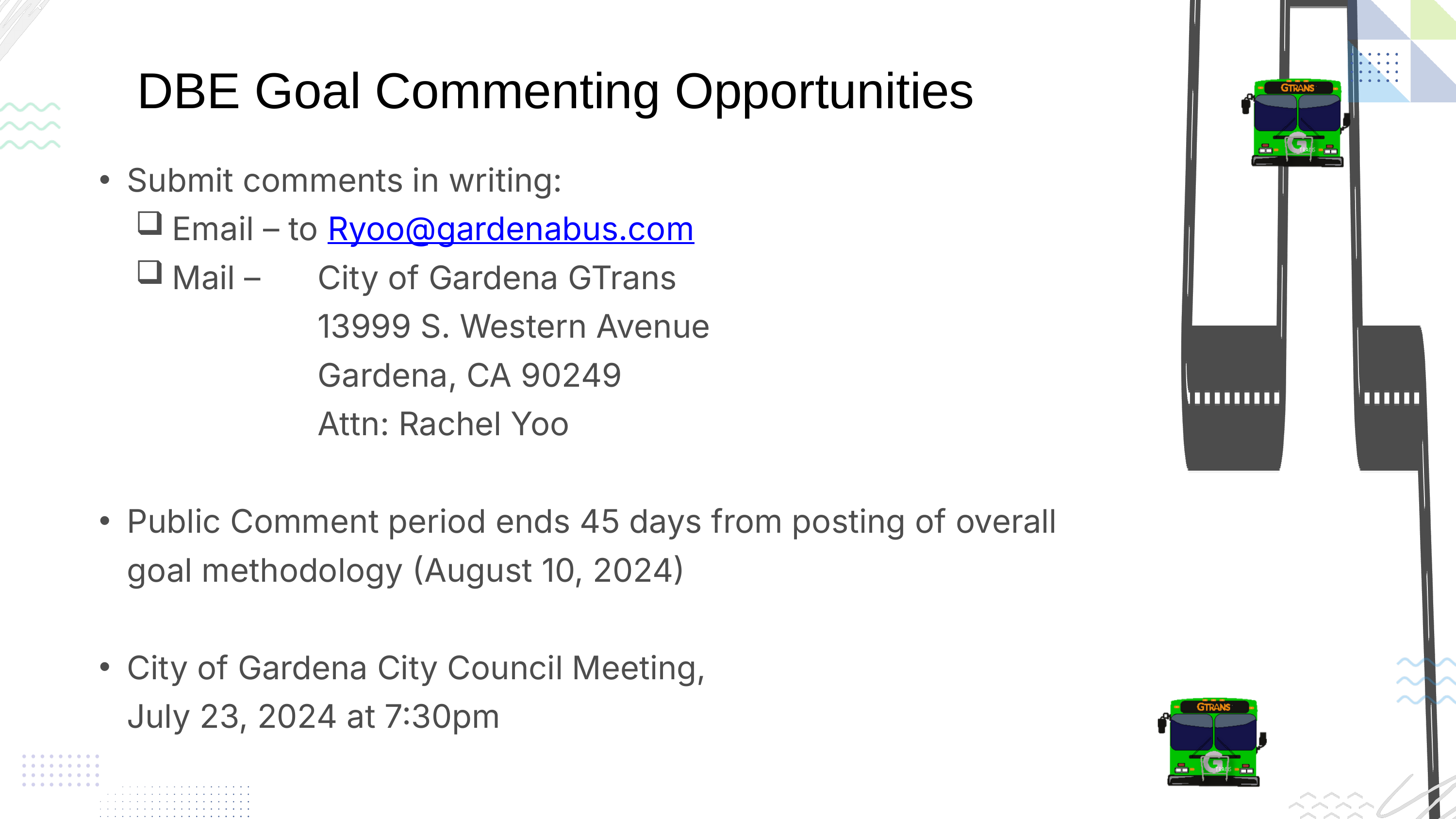

DBE Goal Commenting Opportunities

Submit comments in writing:
Email – to Ryoo@gardenabus.com
Mail – 	City of Gardena GTrans
	13999 S. Western Avenue
	Gardena, CA 90249
	Attn: Rachel Yoo

Public Comment period ends 45 days from posting of overall goal methodology (August 10, 2024)

City of Gardena City Council Meeting,
   July 23, 2024 at 7:30pm